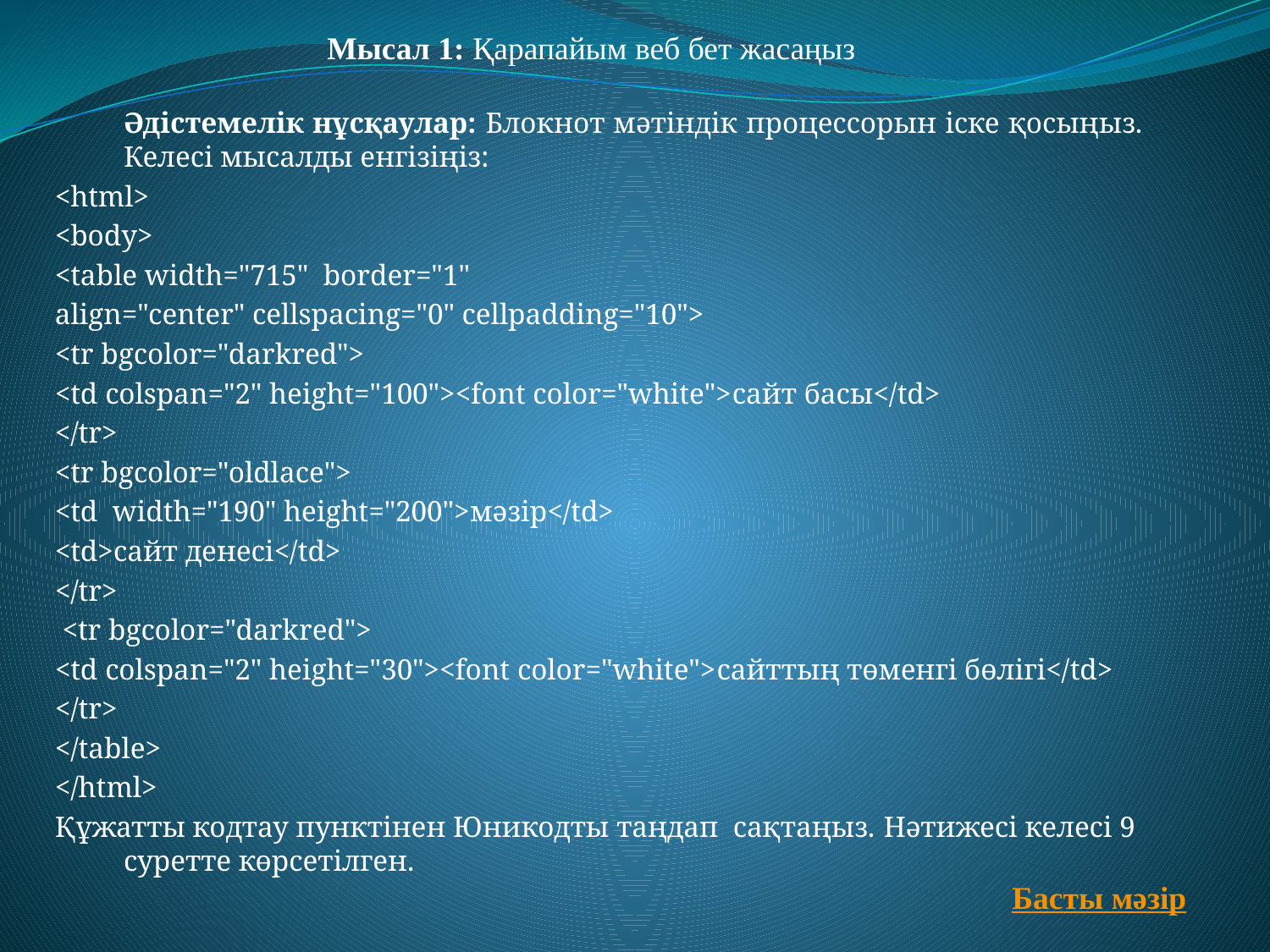

Мысал 1: Қарапайым веб бет жасаңыз
	Әдістемелік нұсқаулар: Блокнот мәтіндік процессорын іске қосыңыз. Келесі мысалды енгізіңіз:
<html>
<body>
<table width="715"  border="1"
align="center" cellspacing="0" cellpadding="10">
<tr bgcolor="darkred">
<td colspan="2" height="100"><font color="white">сайт басы</td>
</tr>
<tr bgcolor="oldlace">
<td  width="190" height="200">мәзір</td>
<td>сайт денесі</td>
</tr>
 <tr bgcolor="darkred">
<td colspan="2" height="30"><font color="white">сайттың төменгі бөлігі</td>
</tr>
</table>
</html>
Құжатты кодтау пунктінен Юникодты таңдап  сақтаңыз. Нәтижесі келесі 9 суретте көрсетілген.

	Басты мәзір